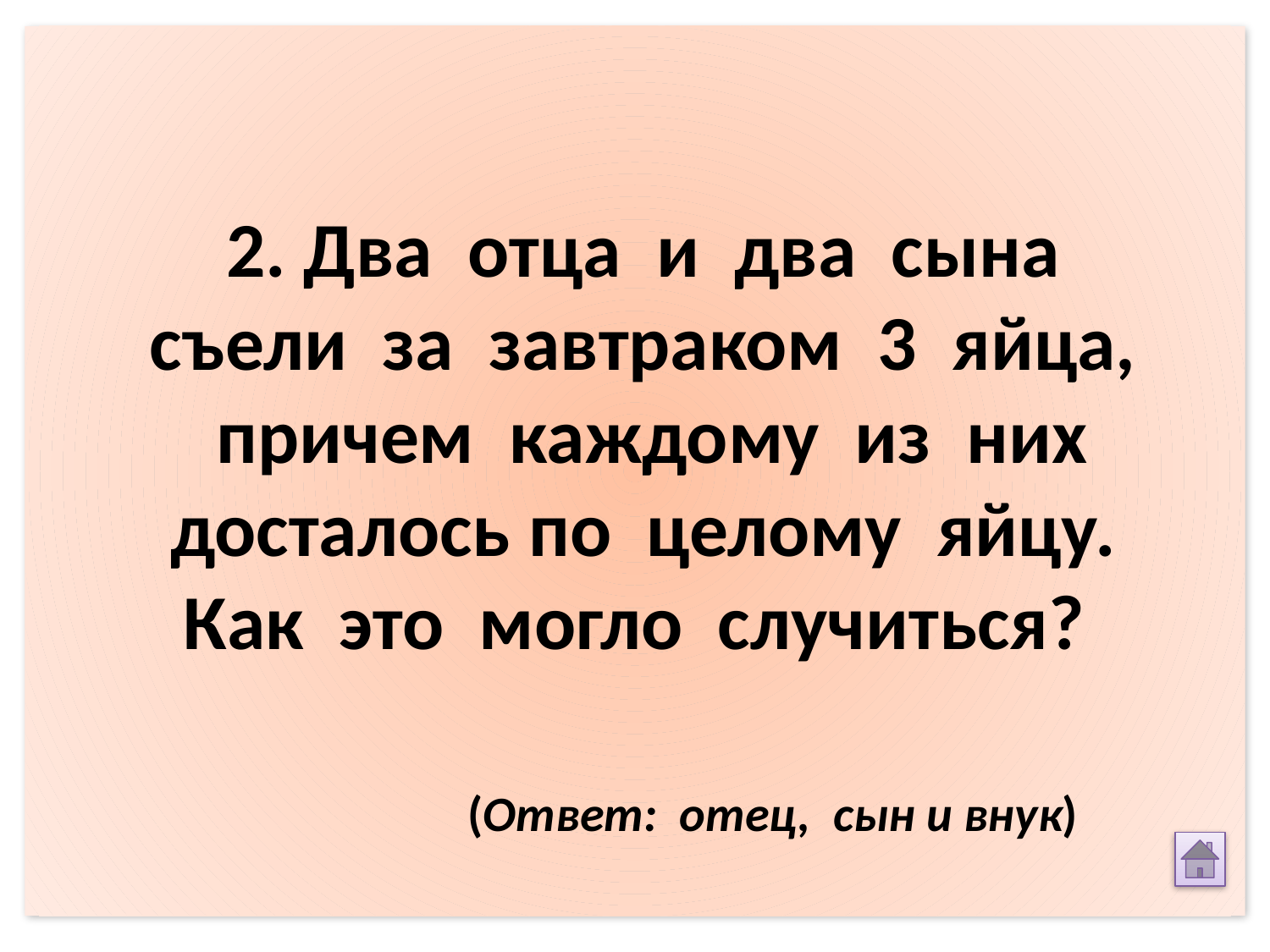

2. Два  отца  и  два  сына  съели  за  завтраком  3  яйца,  причем  каждому  из  них досталось по  целому  яйцу.  Как  это  могло  случиться?
(Ответ:  отец,  сын и внук)